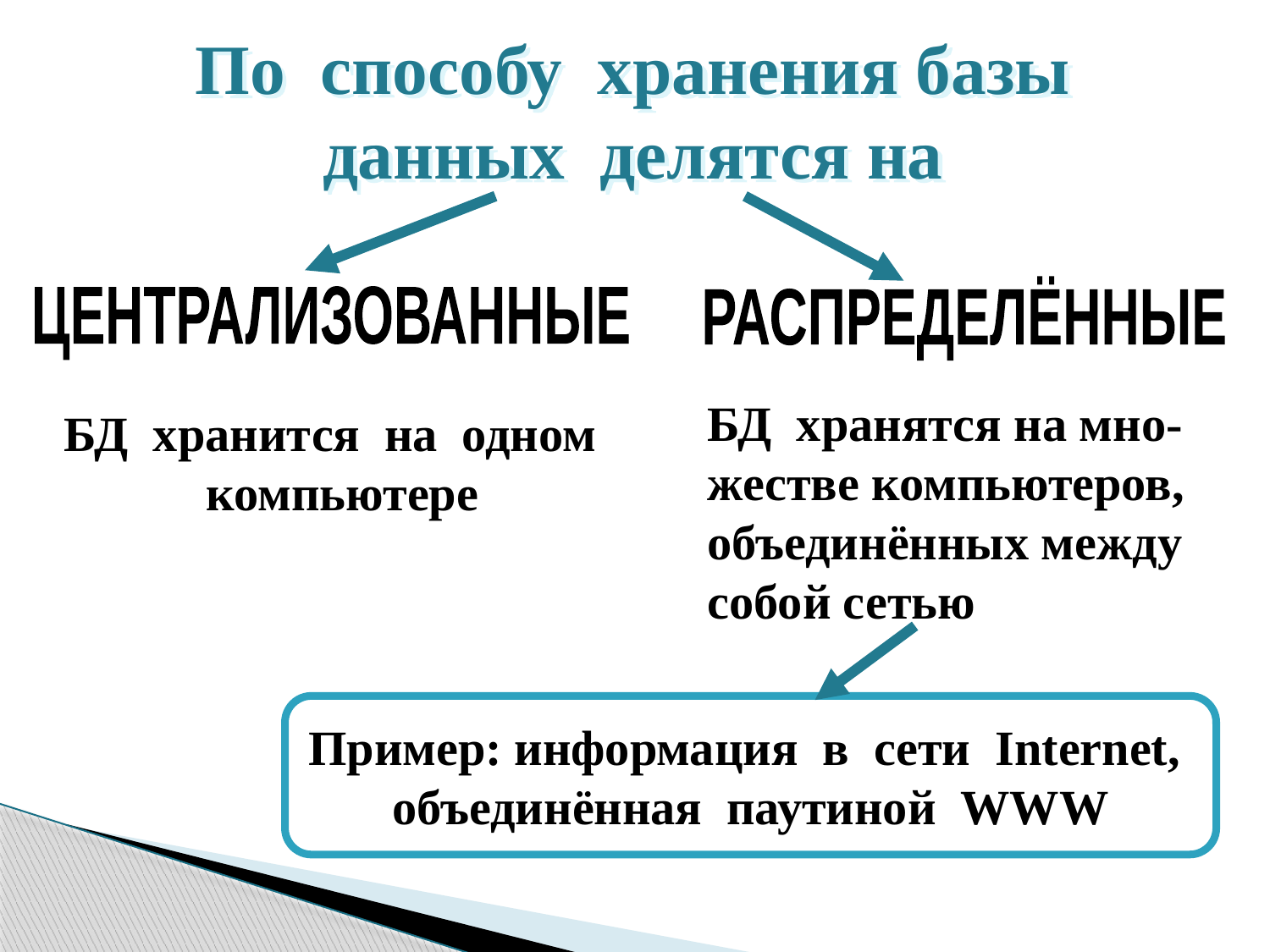

По  способу  хранения базы данных  делятся на

РАСПРЕДЕЛЁННЫЕ
ЦЕНТРАЛИЗОВАННЫЕ
БД  хранятся на мно-
жестве компьютеров,
объединённых между
собой сетью
БД  хранится  на  одном
компьютере

Пример: информация  в  сети  Internet,
объединённая  паутиной  WWW